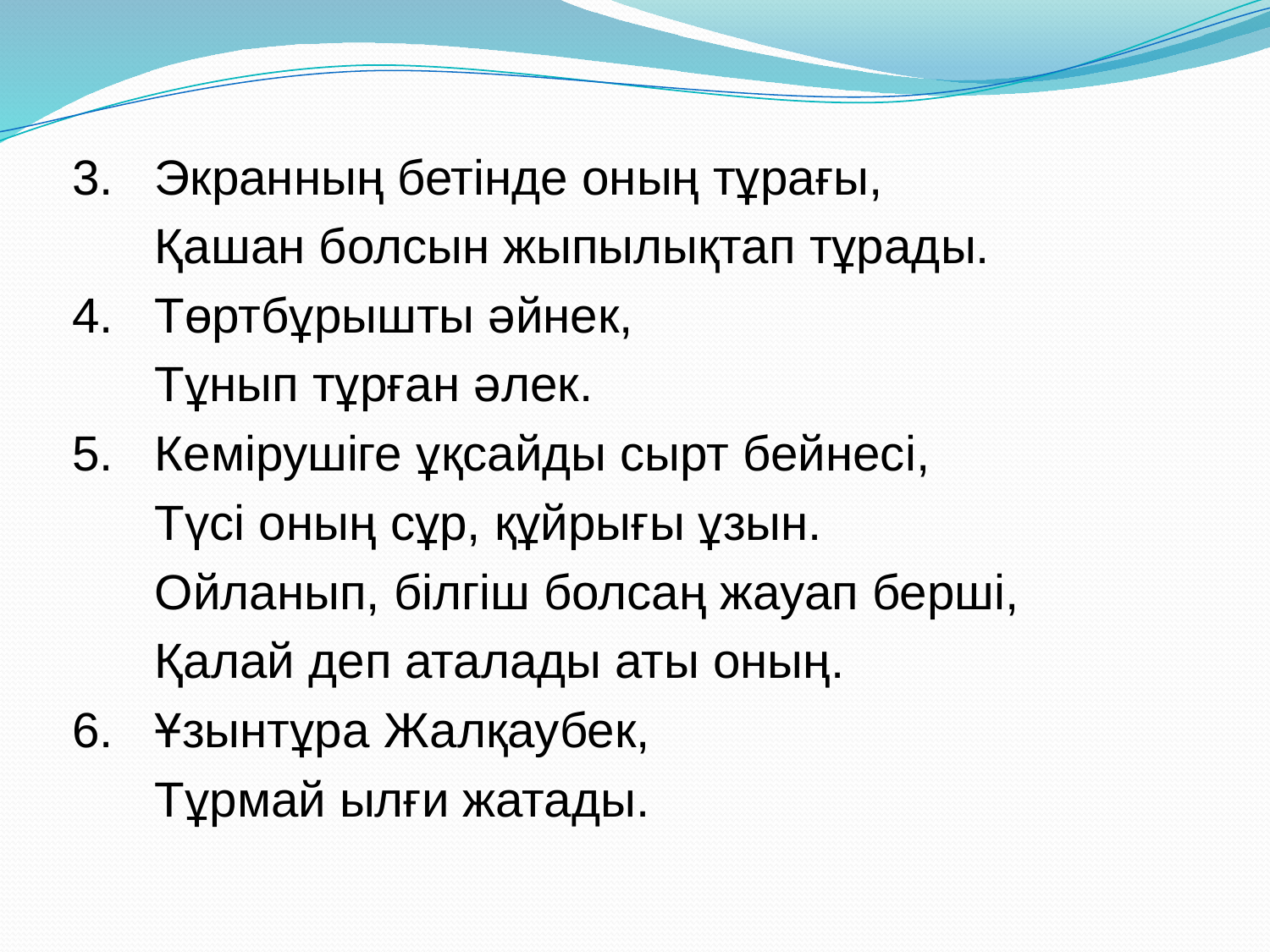

3.   Экранның бетінде оның тұрағы,
      Қашан болсын жыпылықтап тұрады.
4.   Төртбұрышты әйнек,
      Тұнып тұрған әлек.
5.   Кемірушіге ұқсайды сырт бейнесі,
      Түсі оның сұр, құйрығы ұзын.
      Ойланып, білгіш болсаң жауап берші,
      Қалай деп аталады аты оның.
6.   Ұзынтұра Жалқаубек,
      Тұрмай ылғи жатады.